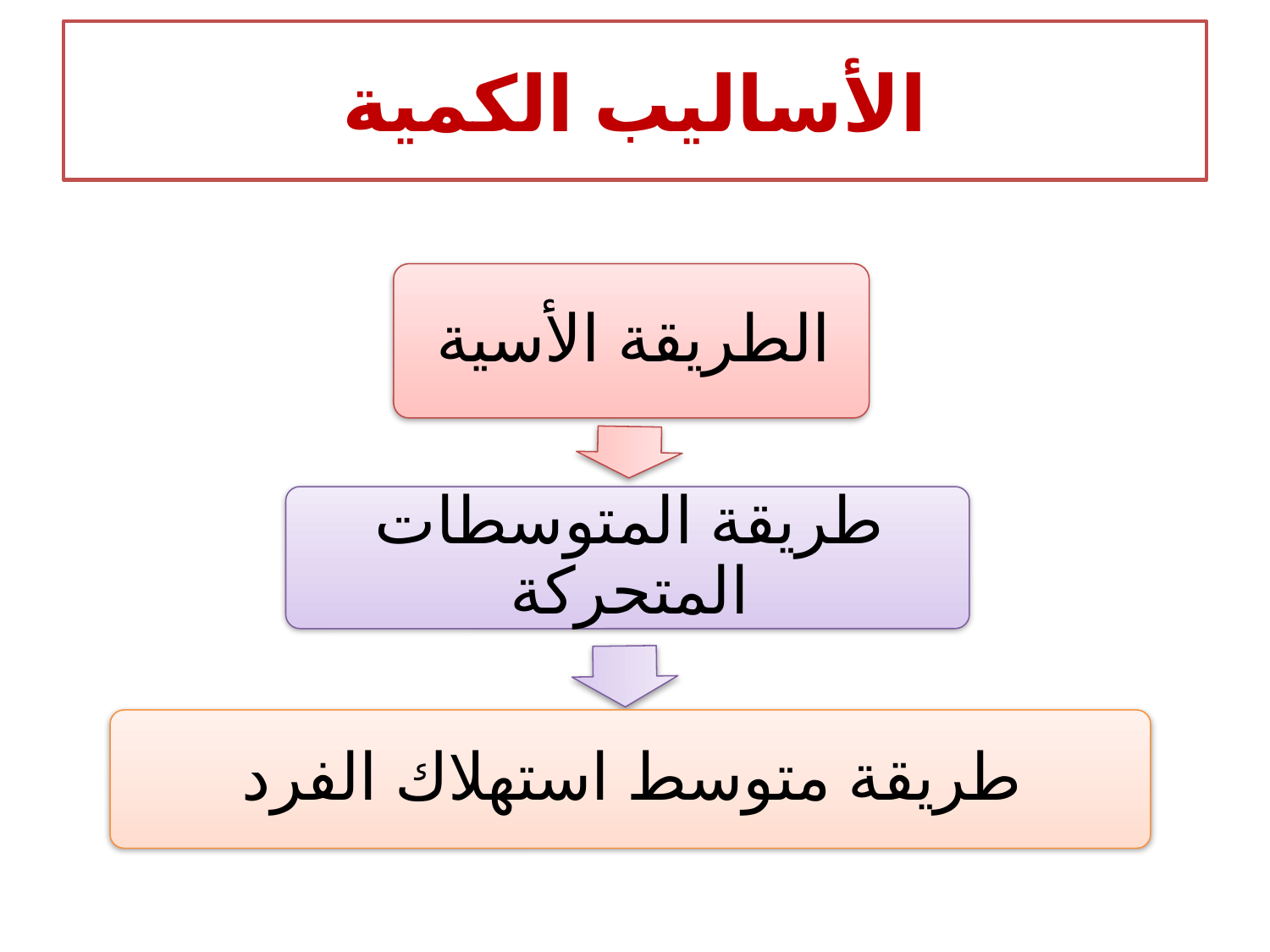

# الأساليب الكمية
الطريقة الأسية

طريقة المتوسطات المتحركة

طريقة متوسط استهلاك الفرد